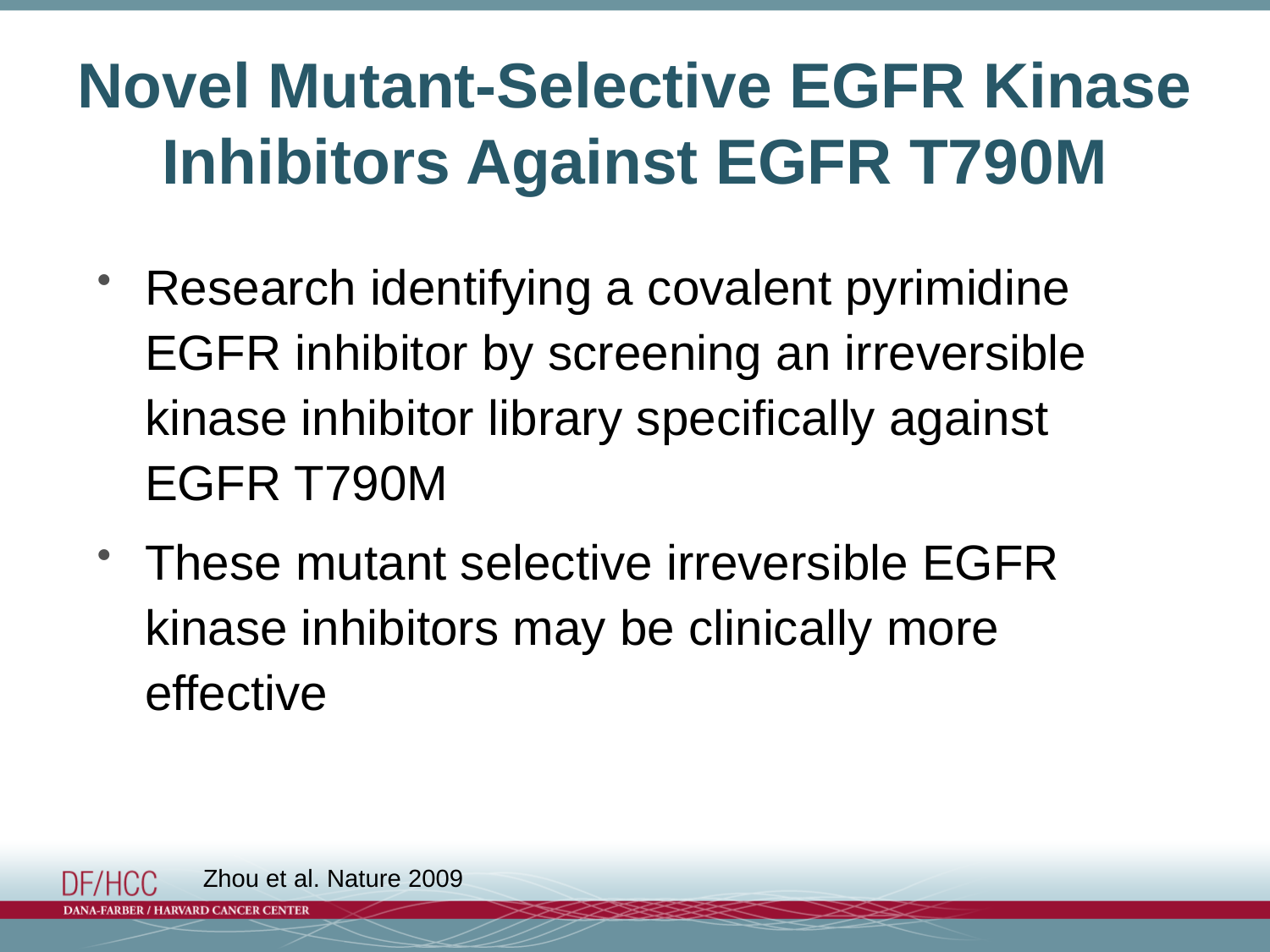

Novel Mutant-Selective EGFR Kinase Inhibitors Against EGFR T790M
Research identifying a covalent pyrimidine EGFR inhibitor by screening an irreversible kinase inhibitor library specifically against EGFR T790M
These mutant selective irreversible EGFR kinase inhibitors may be clinically more effective
Zhou et al. Nature 2009